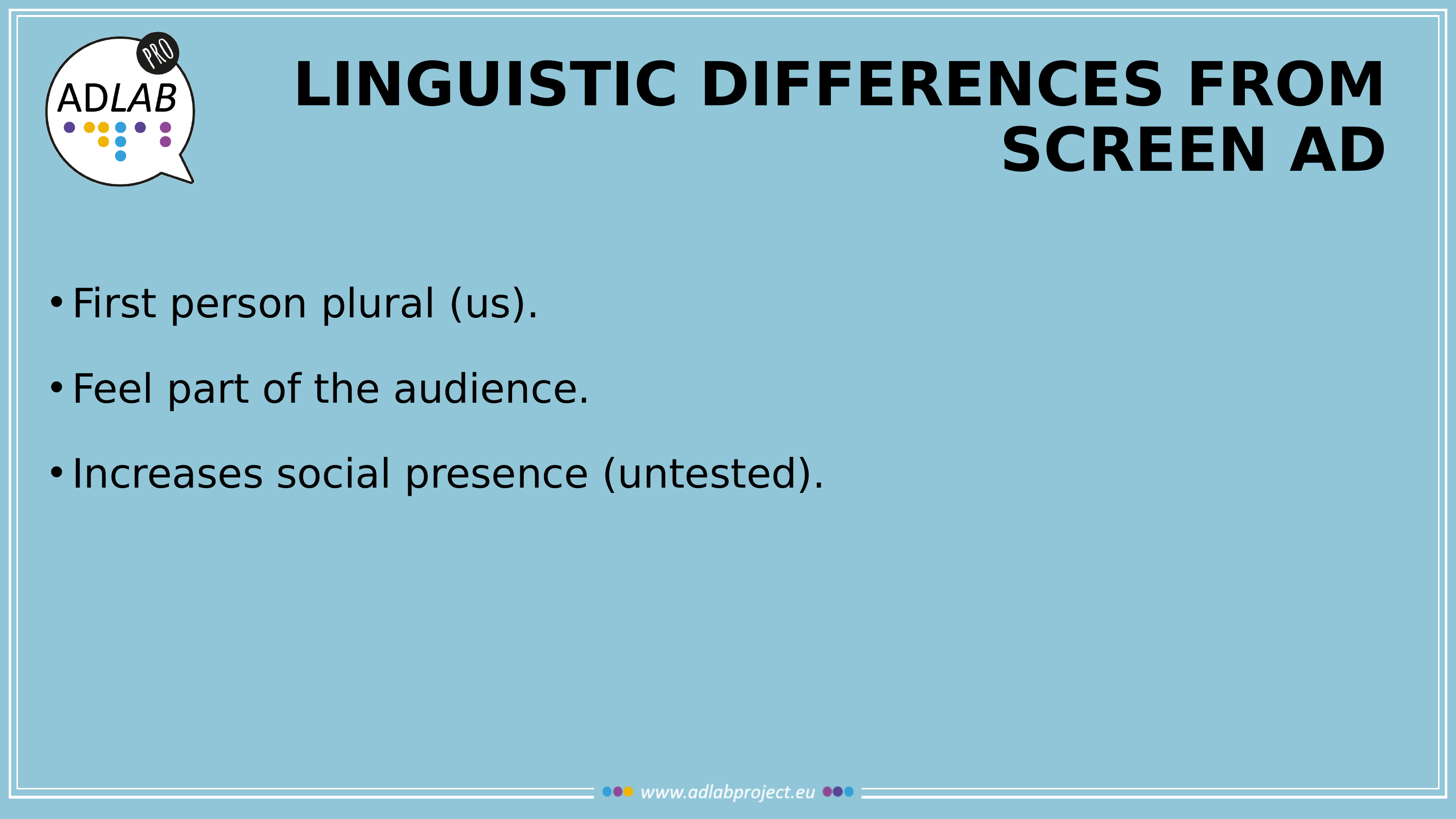

# Linguistic differences from screen ad
First person plural (us).
Feel part of the audience.
Increases social presence (untested).